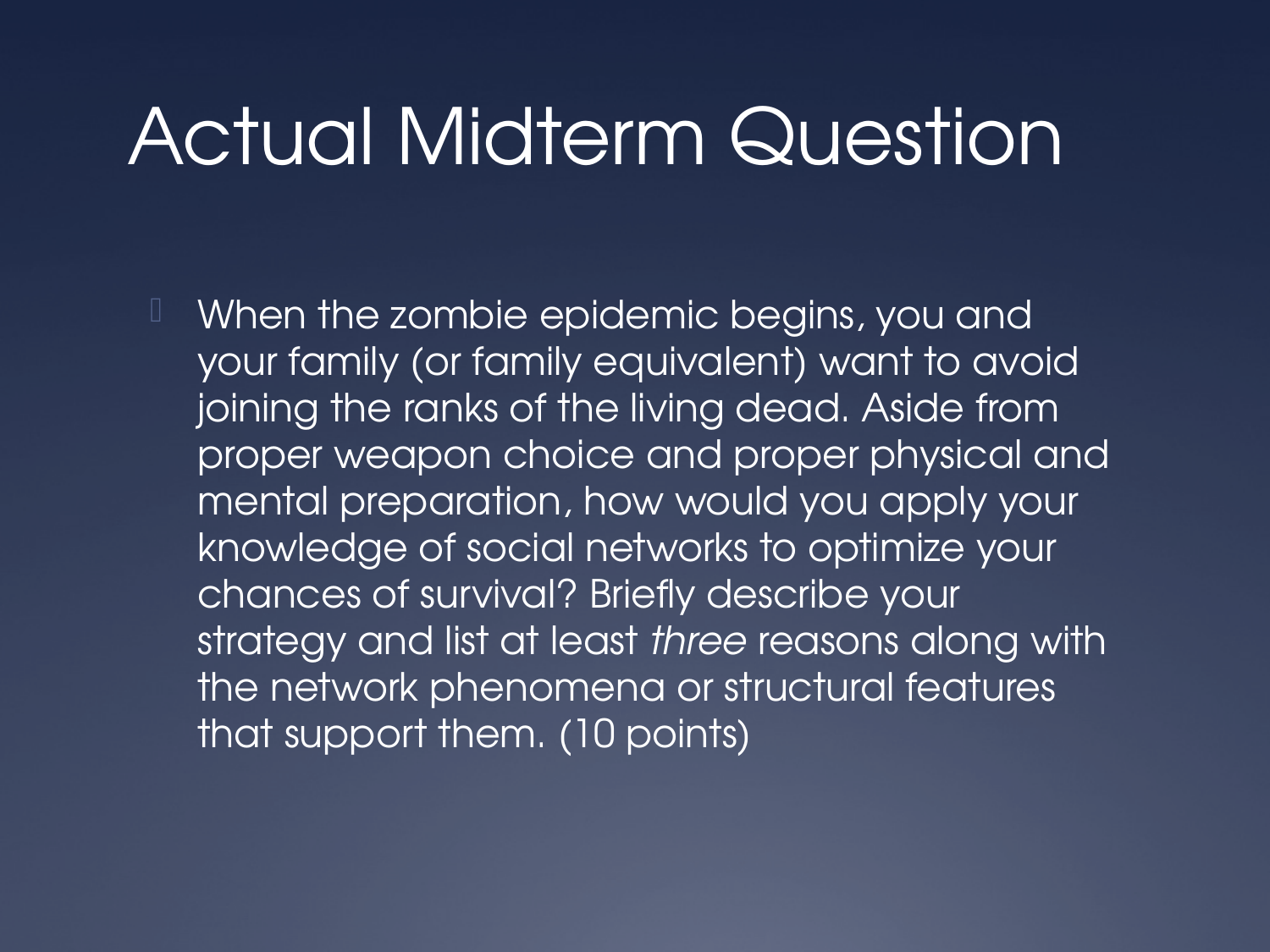

# Actual Midterm Question
When the zombie epidemic begins, you and your family (or family equivalent) want to avoid joining the ranks of the living dead. Aside from proper weapon choice and proper physical and mental preparation, how would you apply your knowledge of social networks to optimize your chances of survival? Briefly describe your strategy and list at least three reasons along with the network phenomena or structural features that support them. (10 points)